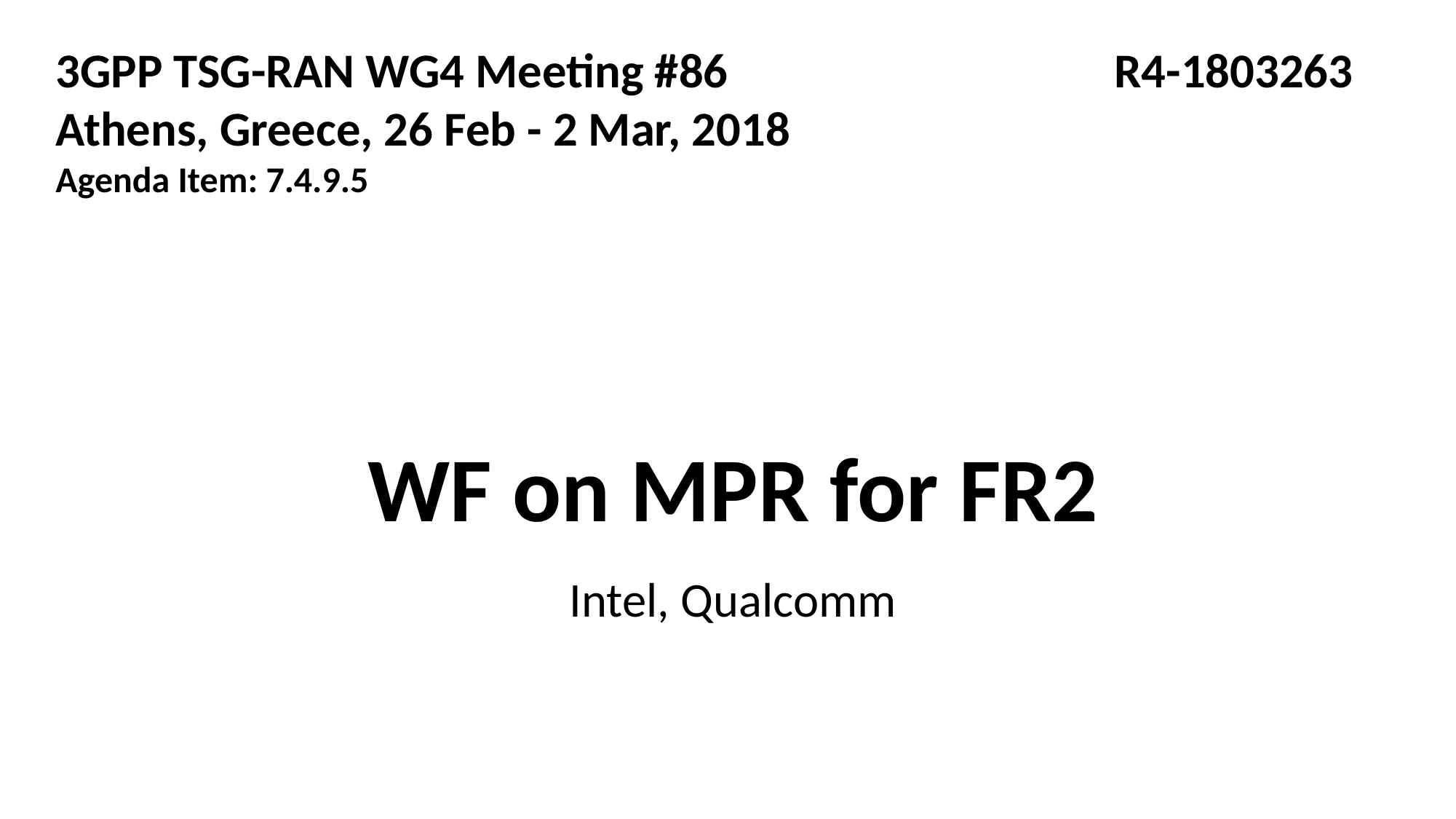

3GPP TSG-RAN WG4 Meeting #86	                           R4-1803263
Athens, Greece, 26 Feb - 2 Mar, 2018
Agenda Item: 7.4.9.5
# WF on MPR for FR2
Intel, Qualcomm